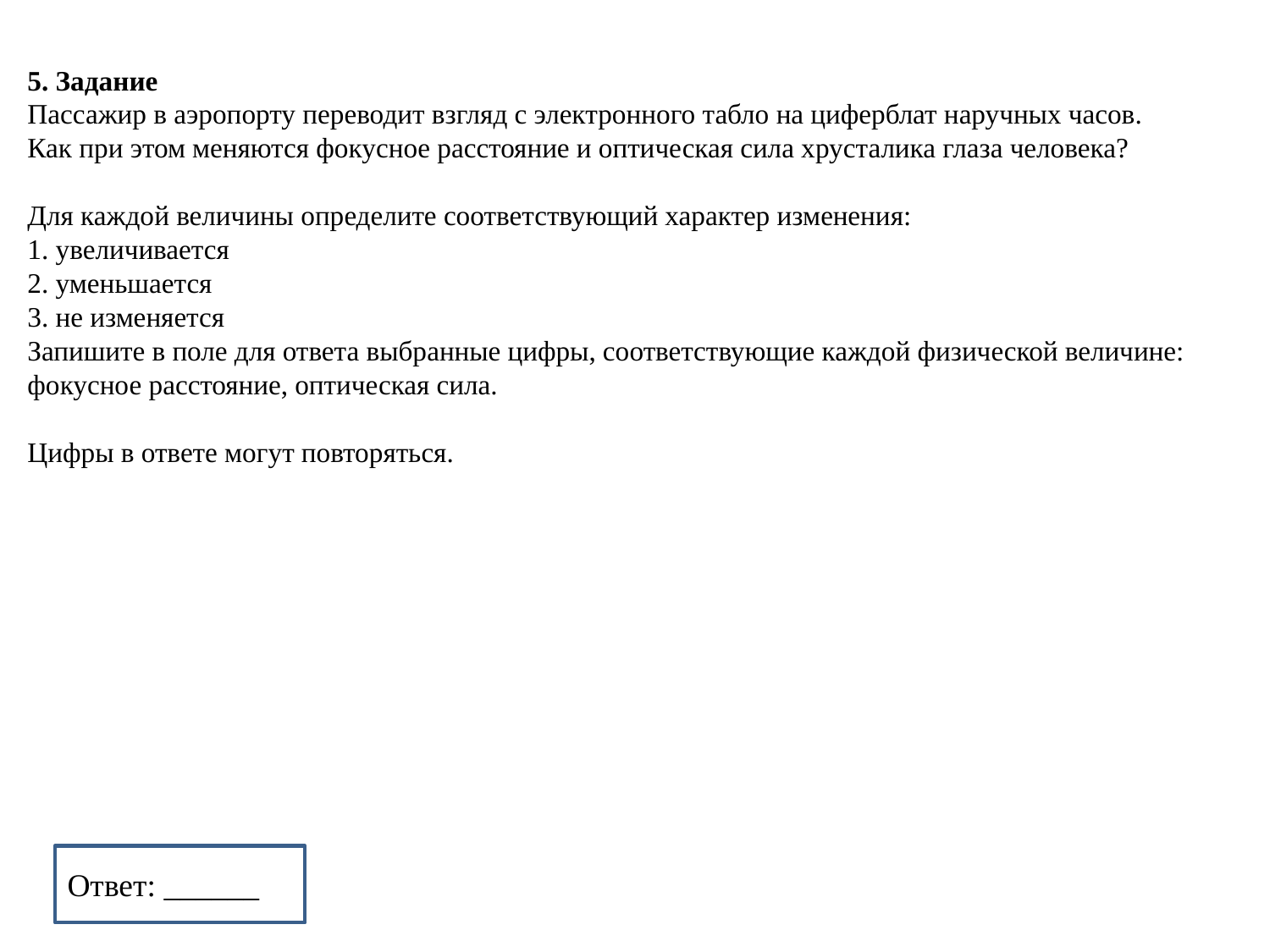

5. Задание
Пассажир в аэропорту переводит взгляд с электронного табло на циферблат наручных часов.
Как при этом меняются фокусное расстояние и оптическая сила хрусталика глаза человека?

Для каждой величины определите соответствующий характер изменения:
1. увеличивается
2. уменьшается
3. не изменяется
Запишите в поле для ответа выбранные цифры, соответствующие каждой физической величине: фокусное расстояние, оптическая сила.

Цифры в ответе могут повторяться.
Ответ: ______